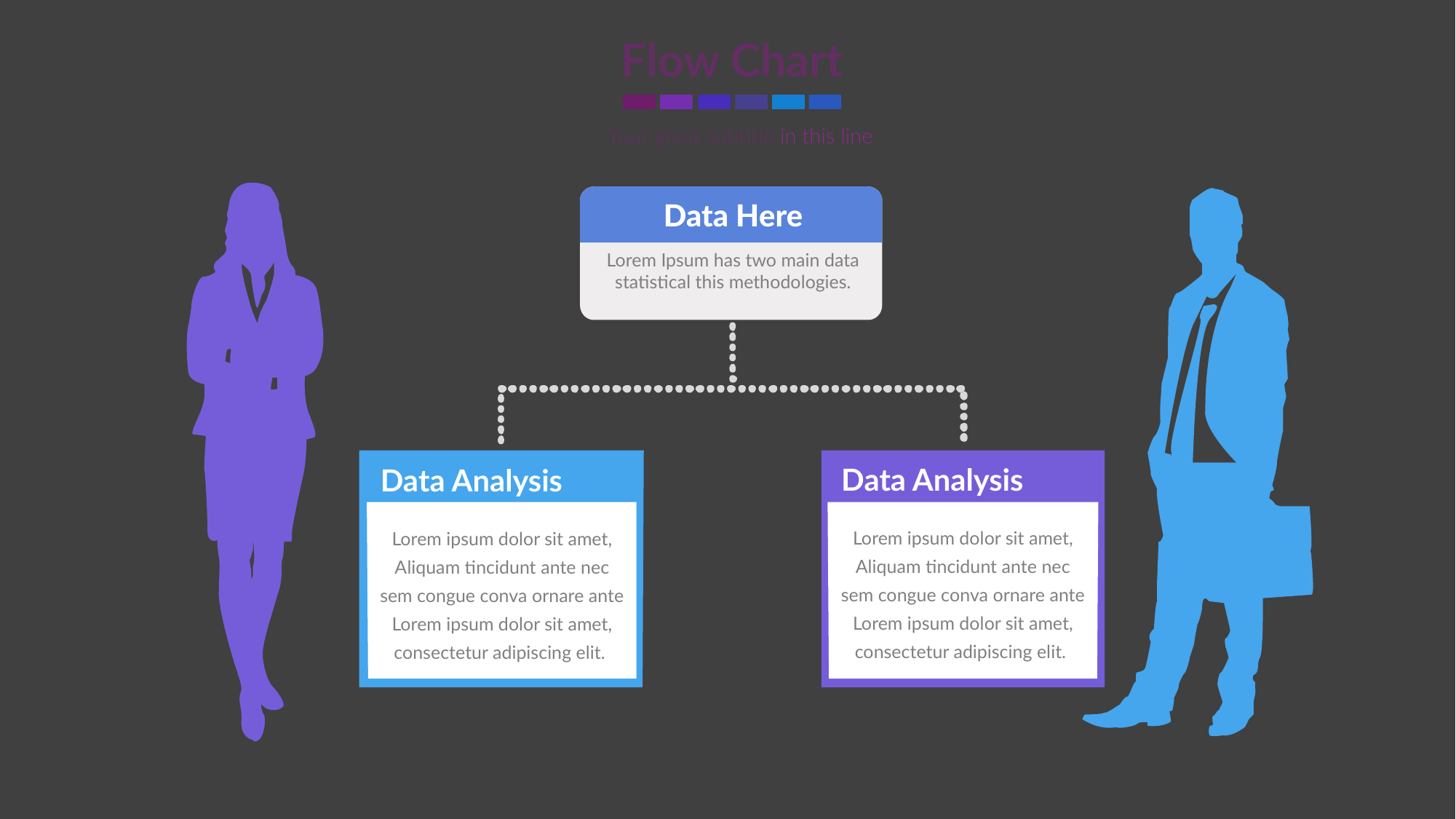

Flow Chart
Your great subtitle in this line

Data Here
Lorem Ipsum has two main data statistical this methodologies.

Data Analysis
Data Analysis

Lorem ipsum dolor sit amet, Aliquam tincidunt ante nec sem congue conva ornare ante Lorem ipsum dolor sit amet, consectetur adipiscing elit.
Lorem ipsum dolor sit amet, Aliquam tincidunt ante nec sem congue conva ornare ante Lorem ipsum dolor sit amet, consectetur adipiscing elit.